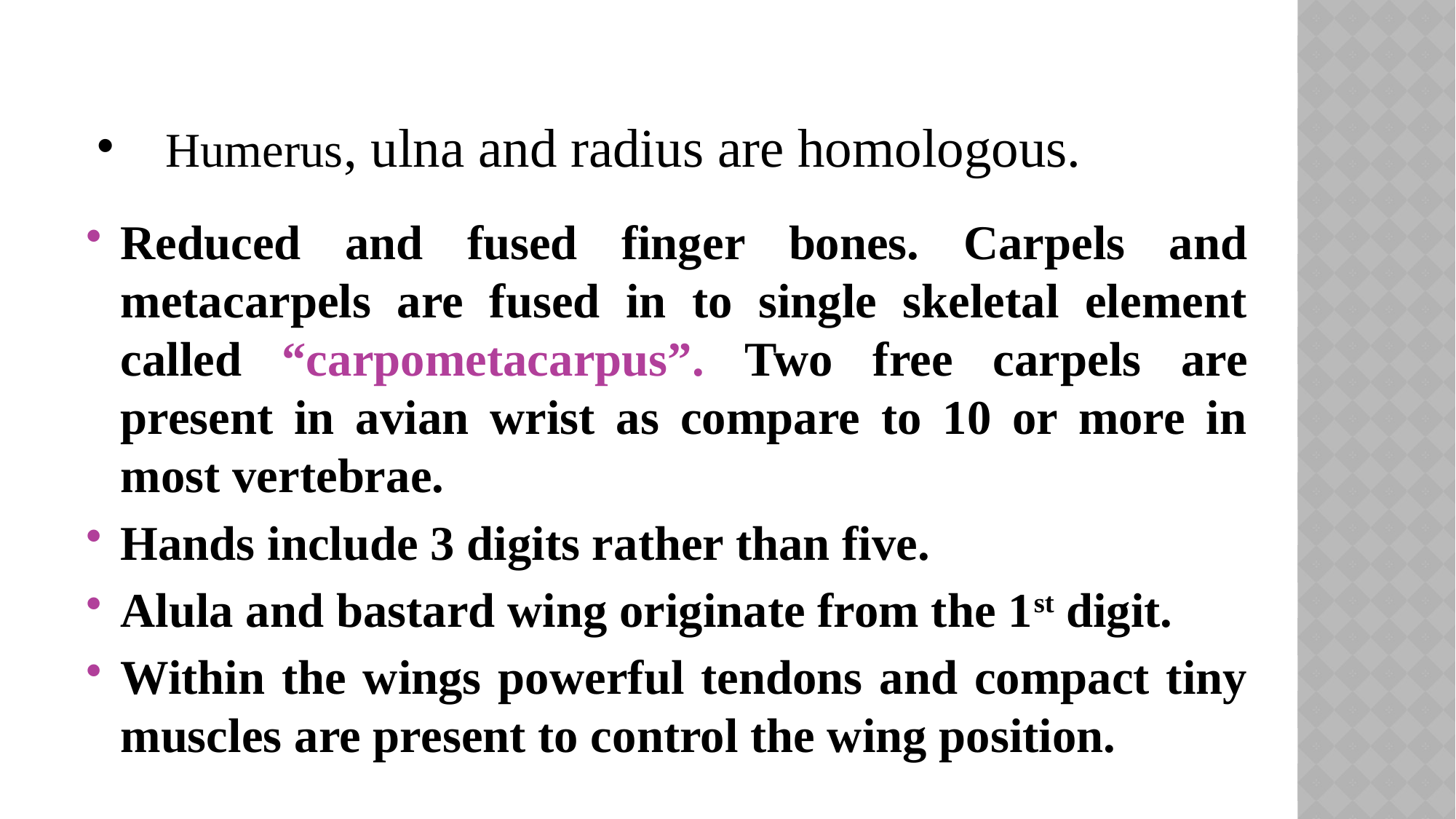

# Humerus, ulna and radius are homologous.
Reduced and fused finger bones. Carpels and metacarpels are fused in to single skeletal element called “carpometacarpus”. Two free carpels are present in avian wrist as compare to 10 or more in most vertebrae.
Hands include 3 digits rather than five.
Alula and bastard wing originate from the 1st digit.
Within the wings powerful tendons and compact tiny muscles are present to control the wing position.